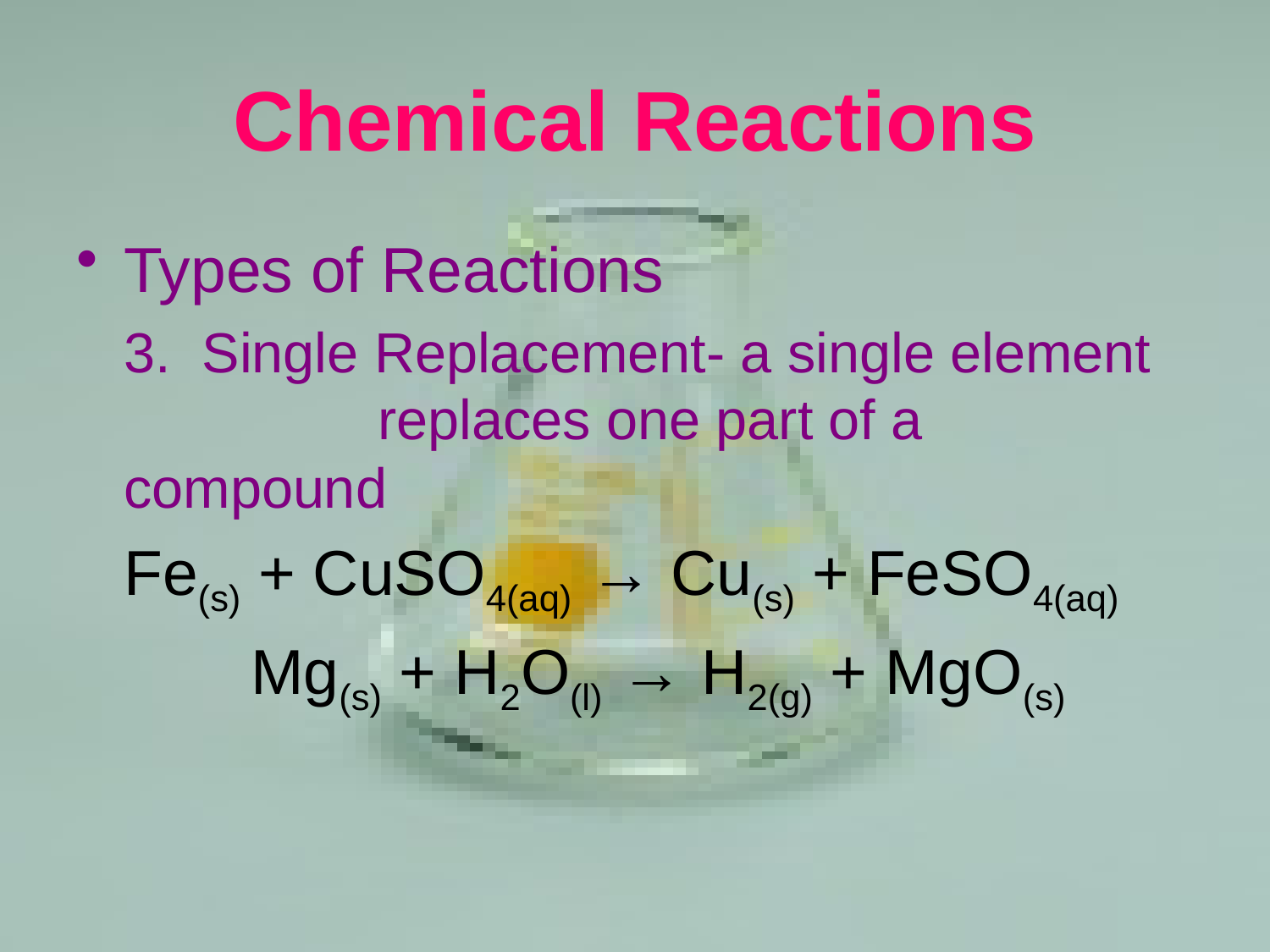

# Chemical Reactions
Types of Reactions
	3.  Single Replacement- a single element 		replaces one part of a compound
	Fe(s) + CuSO4(aq) → Cu(s) + FeSO4(aq)
		Mg(s) + H2O(l) → H2(g) + MgO(s)